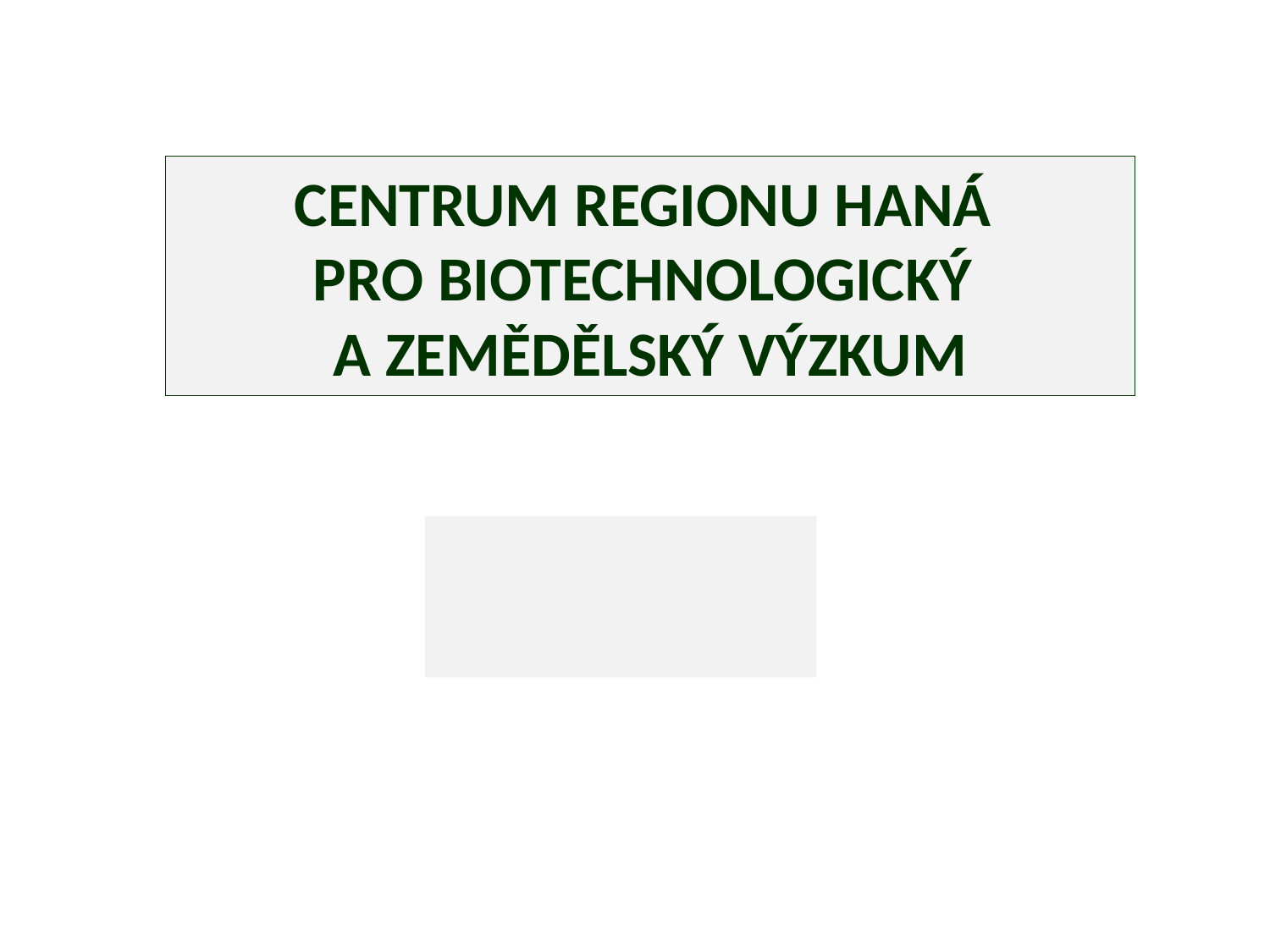

# CENTRUM REGIONU HANÁ PRO BIOTECHNOLOGICKÝ A ZEMĚDĚLSKÝ VÝZKUM